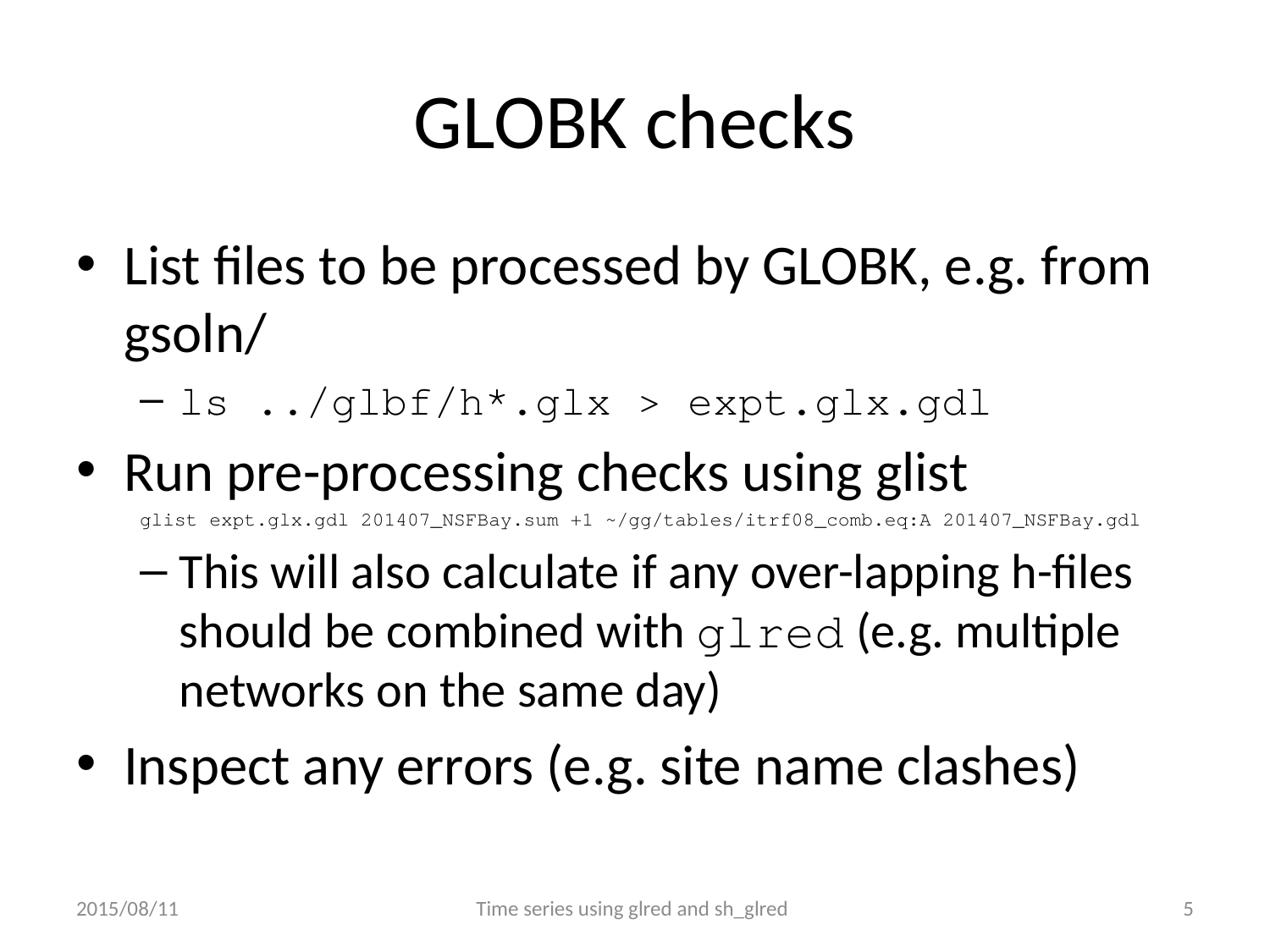

# GLOBK checks
List files to be processed by GLOBK, e.g. from gsoln/
ls ../glbf/h*.glx > expt.glx.gdl
Run pre-processing checks using glist
glist expt.glx.gdl 201407_NSFBay.sum +1 ~/gg/tables/itrf08_comb.eq:A 201407_NSFBay.gdl
This will also calculate if any over-lapping h-files should be combined with glred (e.g. multiple networks on the same day)
Inspect any errors (e.g. site name clashes)

2015/08/11
Time series using glred and sh_glred
5